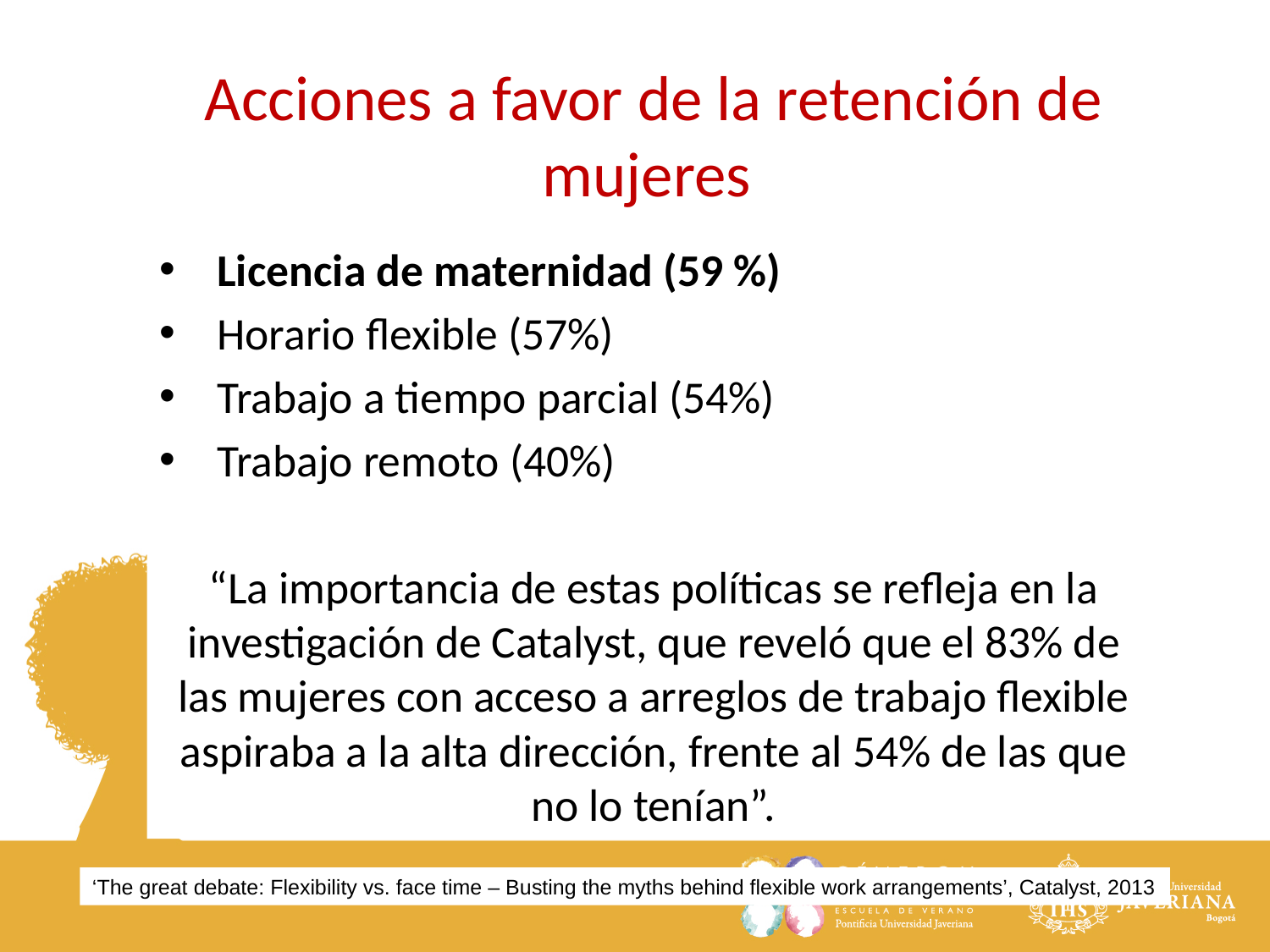

Acciones a favor de la retención de mujeres
 Licencia de maternidad (59 %)
 Horario flexible (57%)
 Trabajo a tiempo parcial (54%)
 Trabajo remoto (40%)

“La importancia de estas políticas se refleja en la investigación de Catalyst, que reveló que el 83% de las mujeres con acceso a arreglos de trabajo flexible aspiraba a la alta dirección, frente al 54% de las que no lo tenían”.
‘The great debate: Flexibility vs. face time – Busting the myths behind flexible work arrangements’, Catalyst, 2013